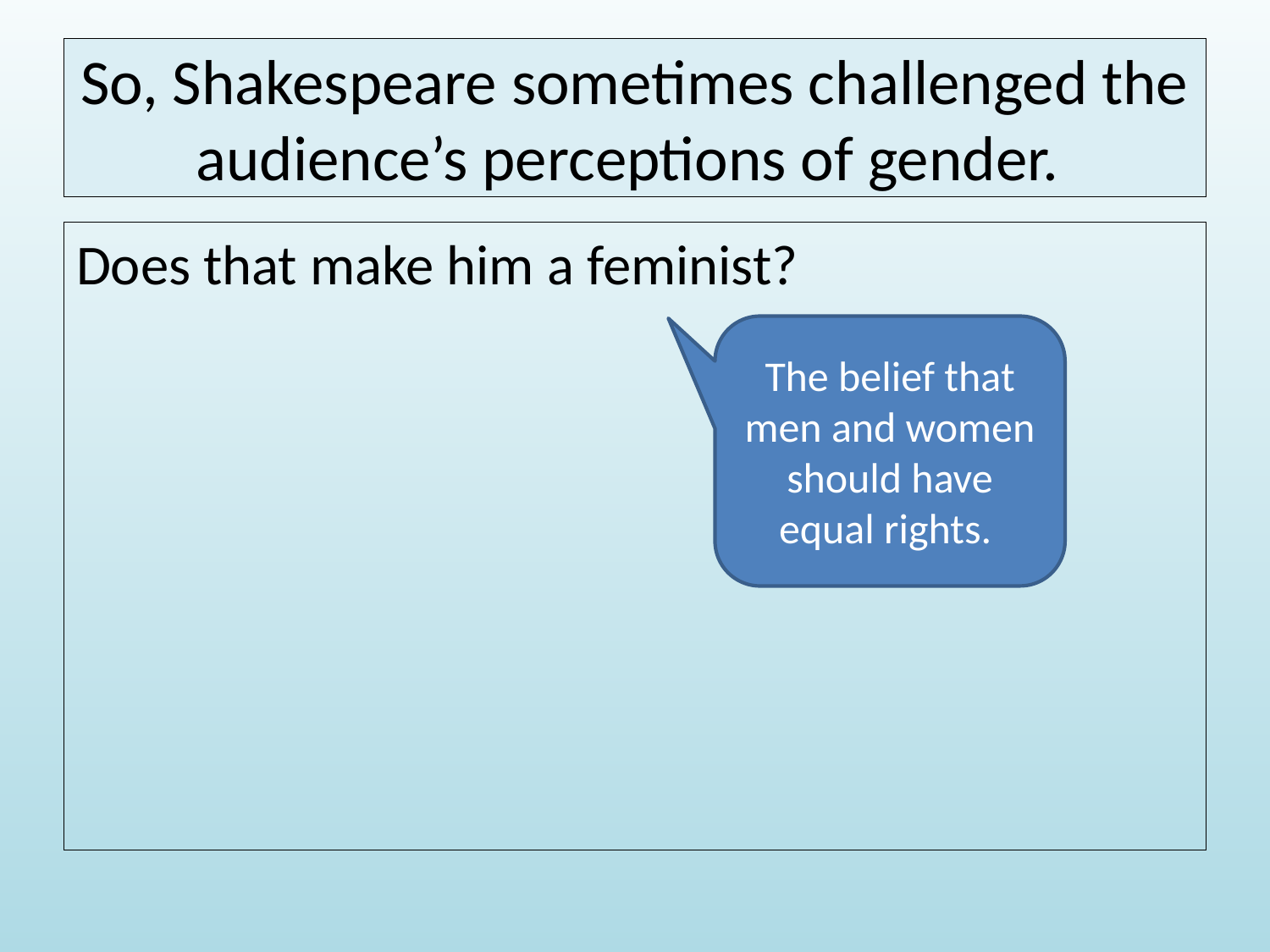

# So, Shakespeare sometimes challenged the audience’s perceptions of gender.
Does that make him a feminist?
The belief that men and women should have equal rights.